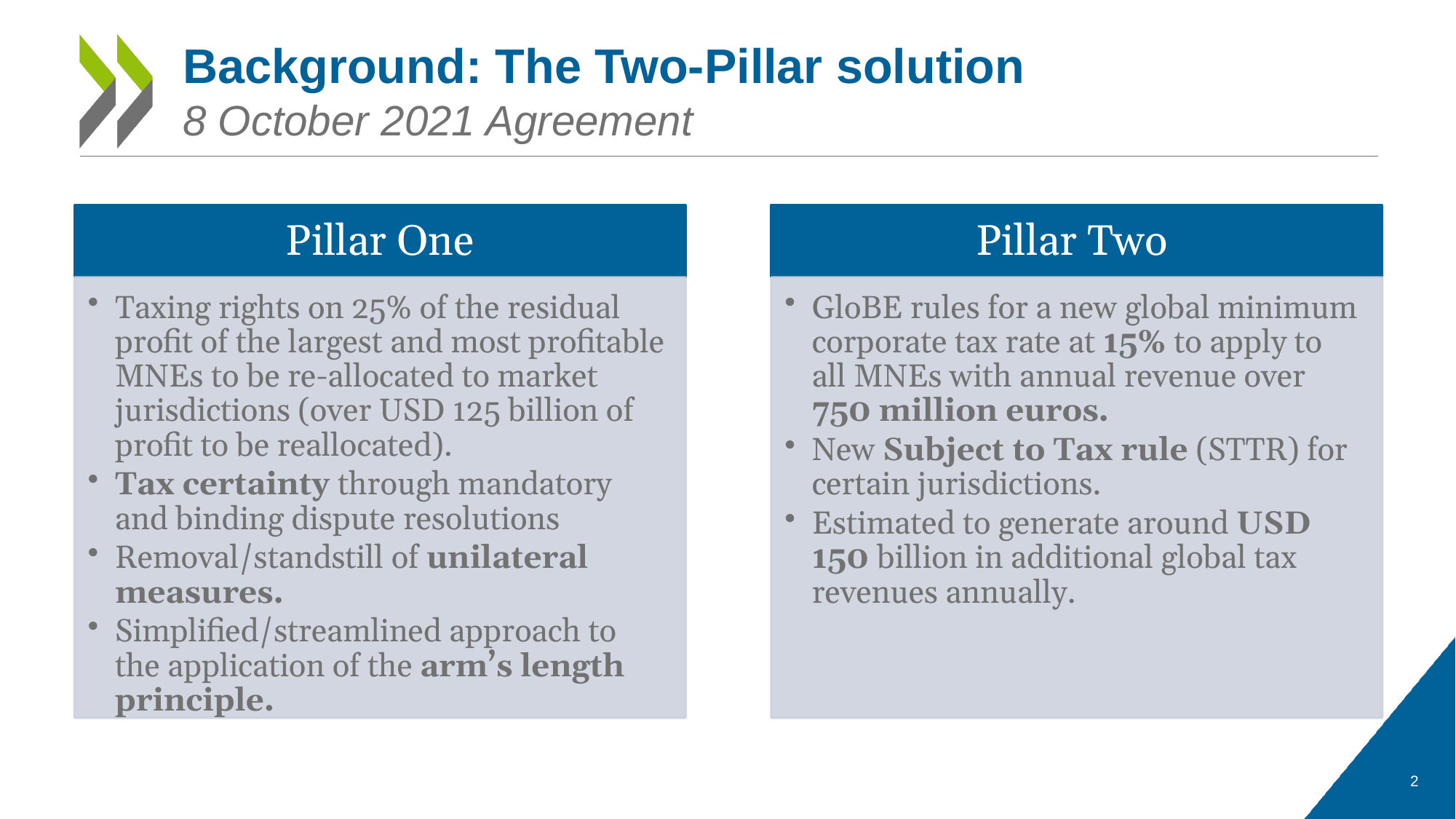

# Background: The Two-Pillar solution 8 October 2021 Agreement
Pillar One
Taxing rights on 25% of the residual profit of the largest and most profitable MNEs to be re-allocated to market jurisdictions (over USD 125 billion of profit to be reallocated).
Tax certainty through mandatory and binding dispute resolutions
Removal/standstill of unilateral measures.
Simplified/streamlined approach to the application of the arm’s length principle.
Pillar Two
GloBE rules for a new global minimum corporate tax rate at 15% to apply to  all MNEs with annual revenue over 750 million euros.
New Subject to Tax rule (STTR) for certain jurisdictions.
Estimated to generate around USD 150 billion in additional global tax revenues annually.

2